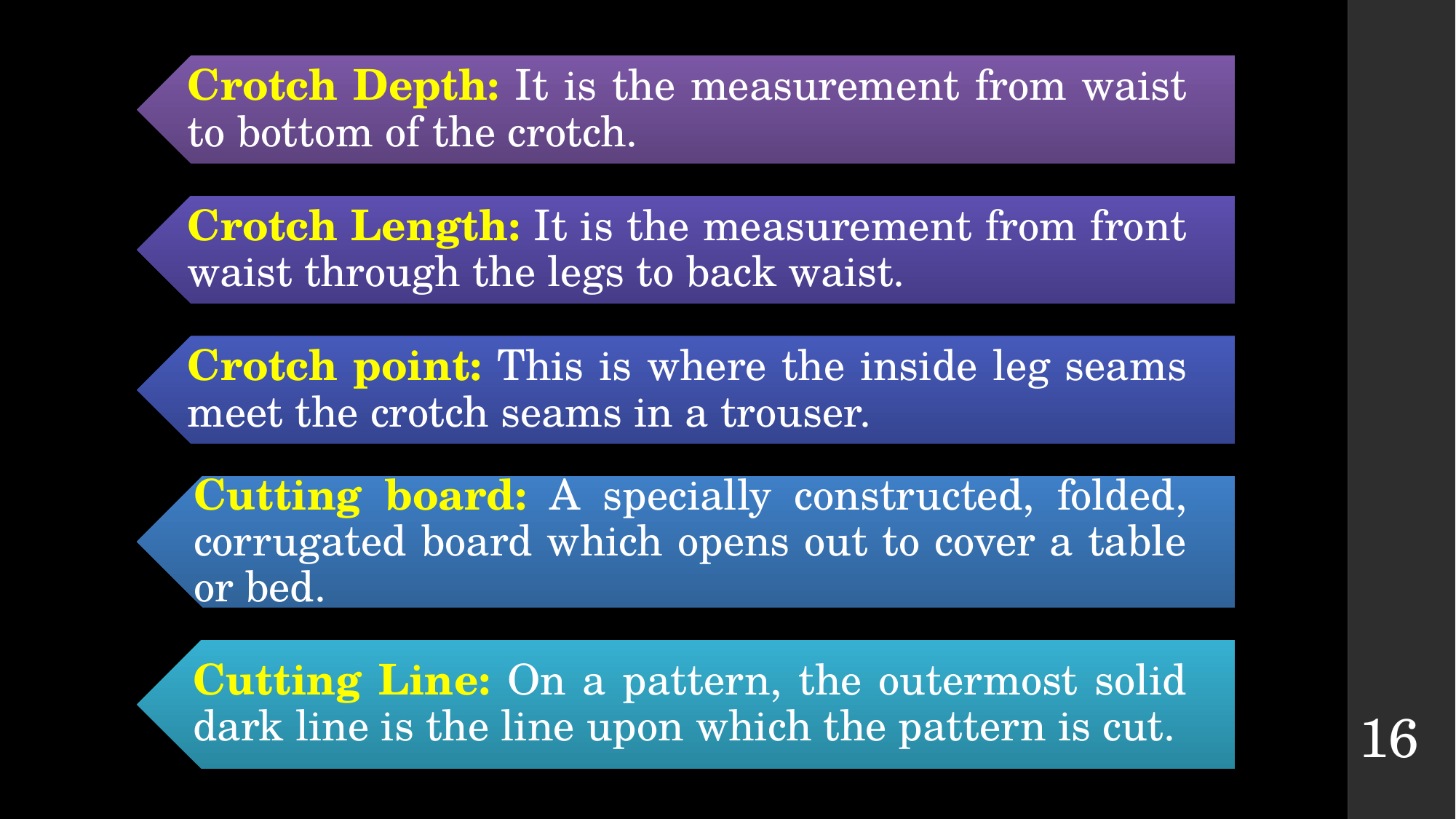

Crotch Depth: It is the measurement from waist to bottom of the crotch.
Crotch Length: It is the measurement from front waist through the legs to back waist.
Crotch point: This is where the inside leg seams meet the crotch seams in a trouser.
Cutting board: A specially constructed, folded, corrugated board which opens out to cover a table or bed.
Cutting Line: On a pattern, the outermost solid dark line is the line upon which the pattern is cut.
16